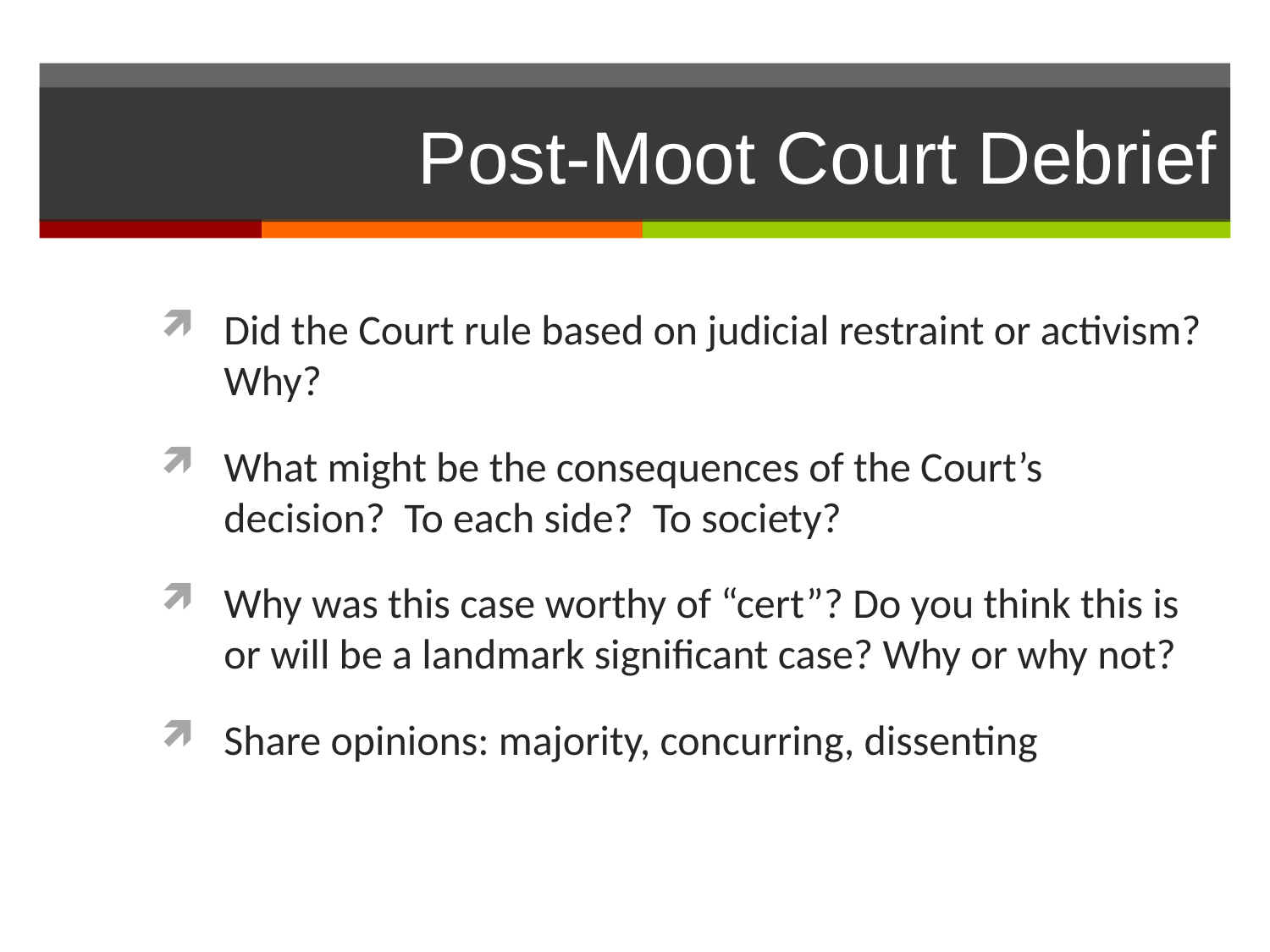

# Post-Moot Court Debrief
Did the Court rule based on judicial restraint or activism? Why?
What might be the consequences of the Court’s decision?  To each side?  To society?
Why was this case worthy of “cert”? Do you think this is or will be a landmark significant case? Why or why not?
Share opinions: majority, concurring, dissenting